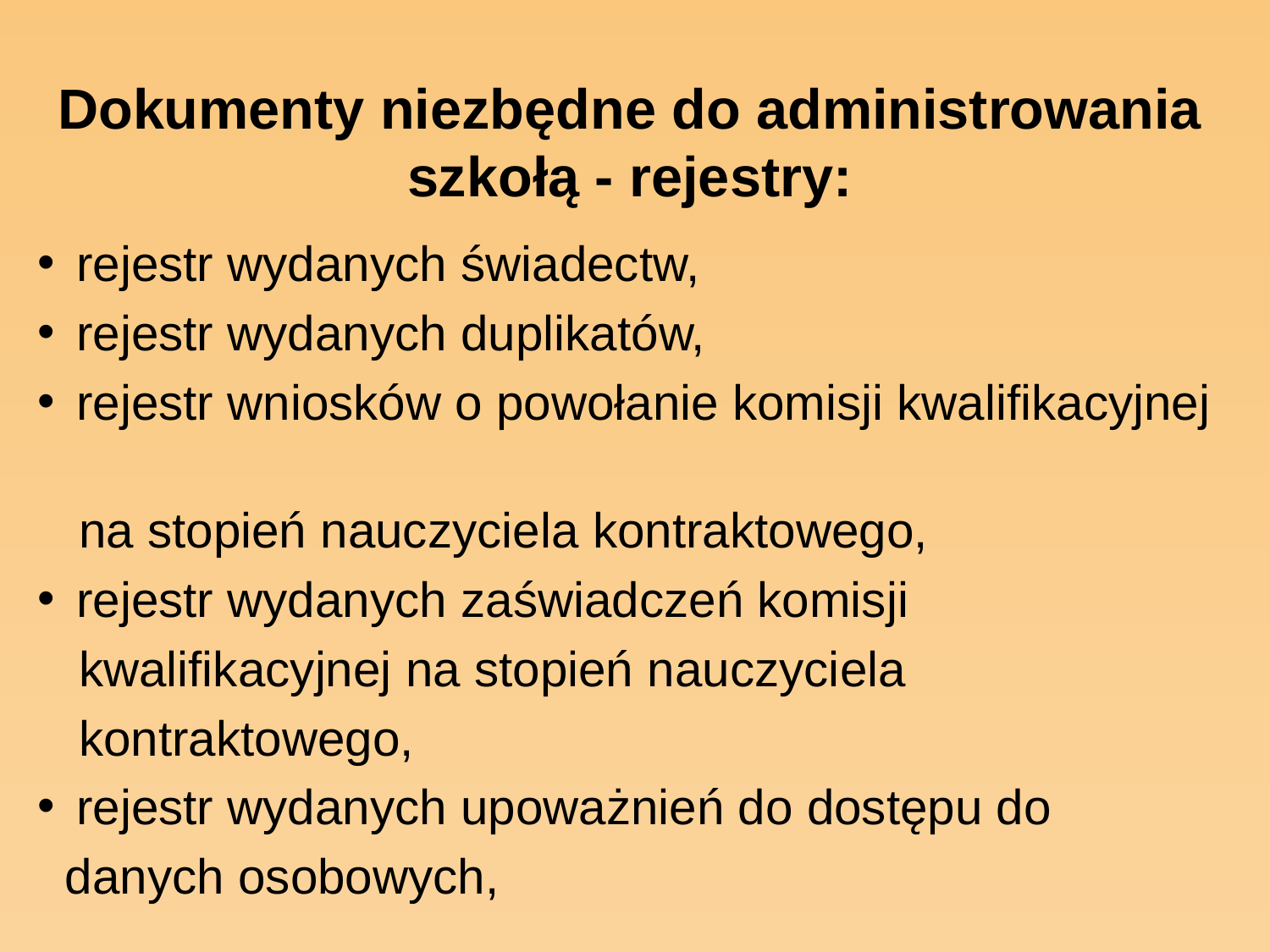

# Dokumenty niezbędne do administrowania szkołą - rejestry:
 rejestr wydanych świadectw,
 rejestr wydanych duplikatów,
 rejestr wniosków o powołanie komisji kwalifikacyjnej
   na stopień nauczyciela kontraktowego,
 rejestr wydanych zaświadczeń komisji
   kwalifikacyjnej na stopień nauczyciela
   kontraktowego,
 rejestr wydanych upoważnień do dostępu do
  danych osobowych,